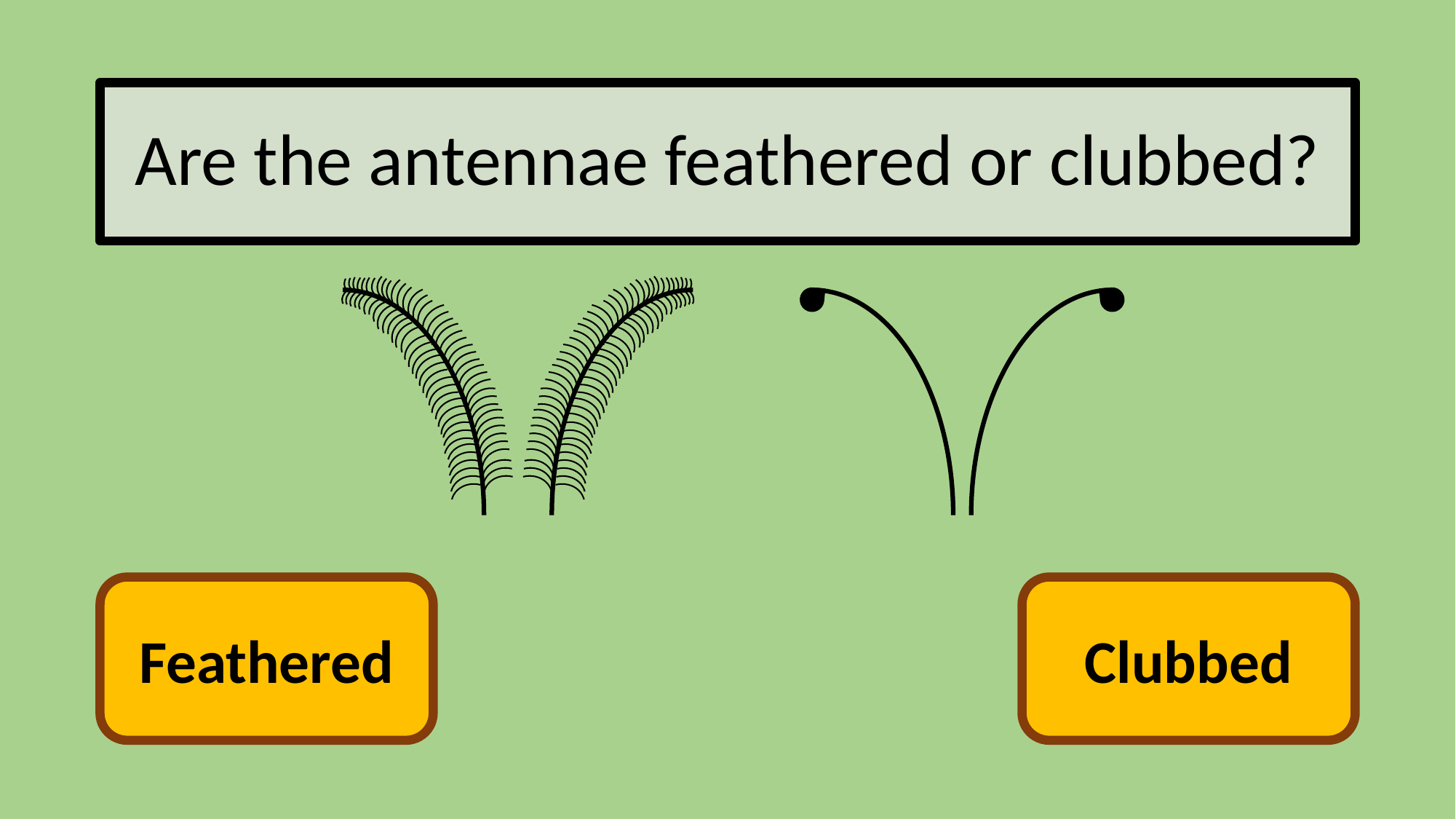

# Are the antennae feathered or clubbed?

Feathered
Clubbed